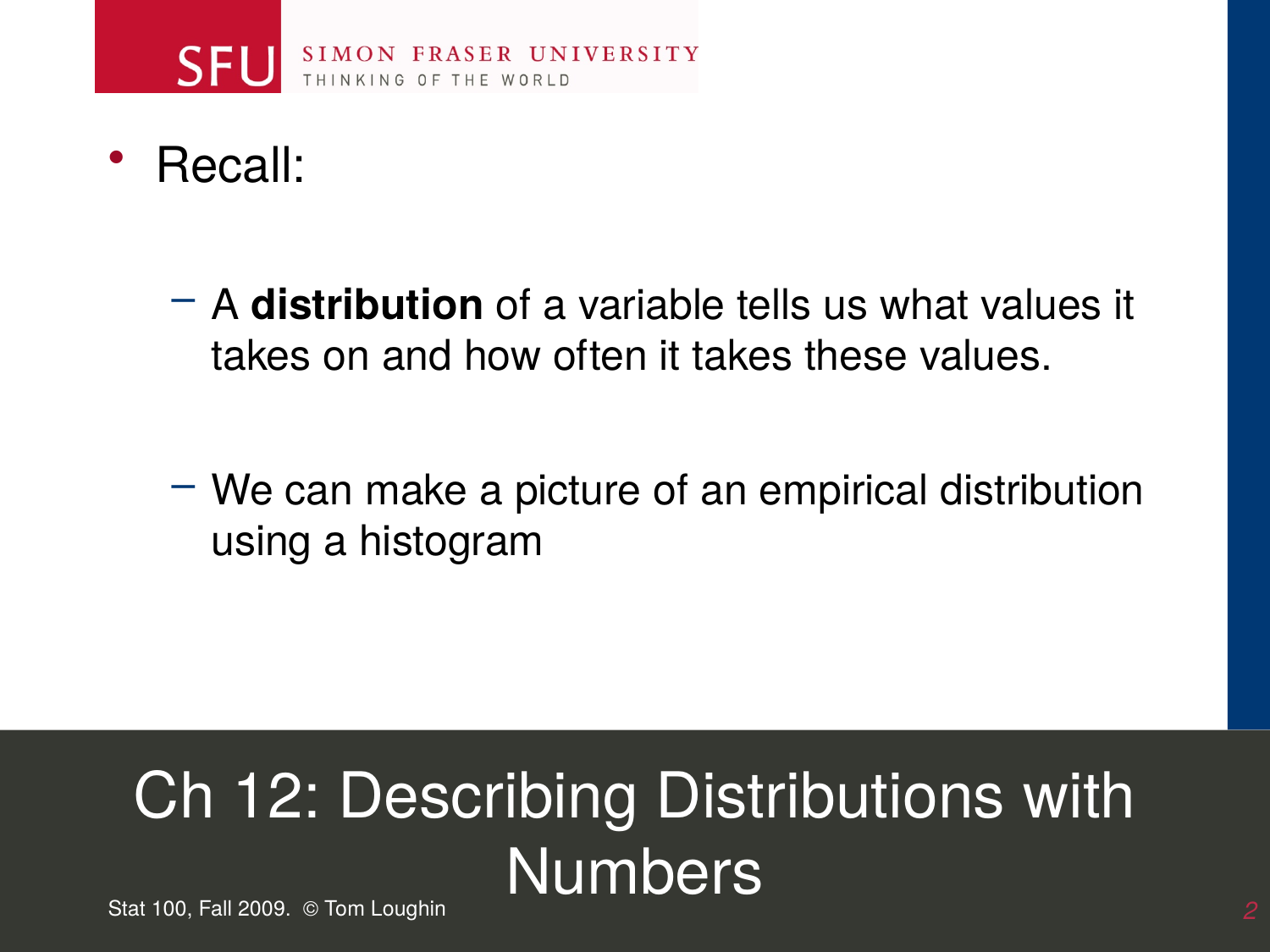

Recall:

A distribution of a variable tells us what values it takes on and how often it takes these values.

We can make a picture of an empirical distribution using a histogram

# Ch 12: Describing Distributions with Numbers
Stat 100, Fall 2009.  © Tom Loughin
2